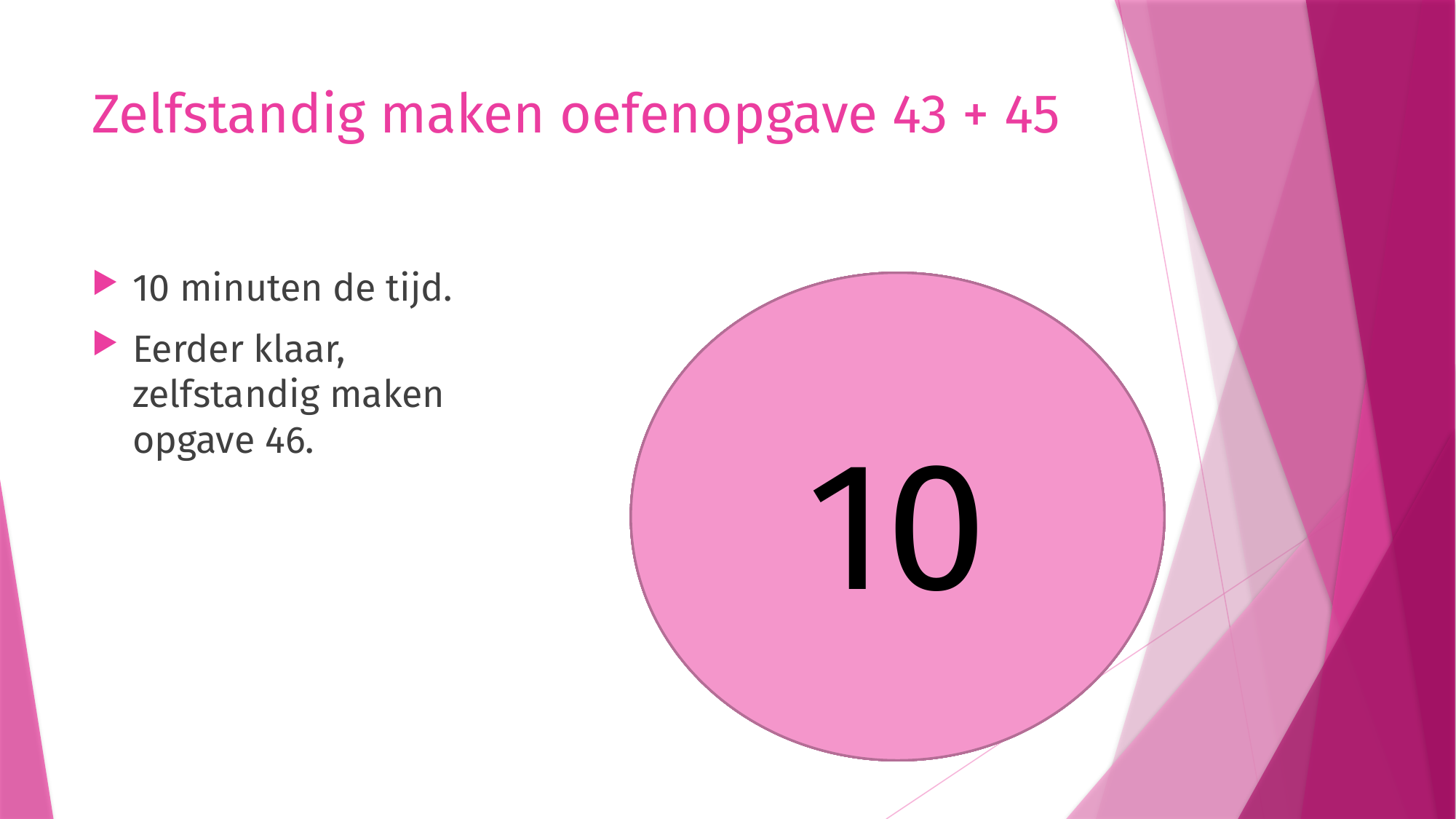

# Zelfstandig maken oefenopgave 43 + 45
10 minuten de tijd.
Eerder klaar, zelfstandig maken opgave 46.
10
8
9
5
6
7
4
3
1
2